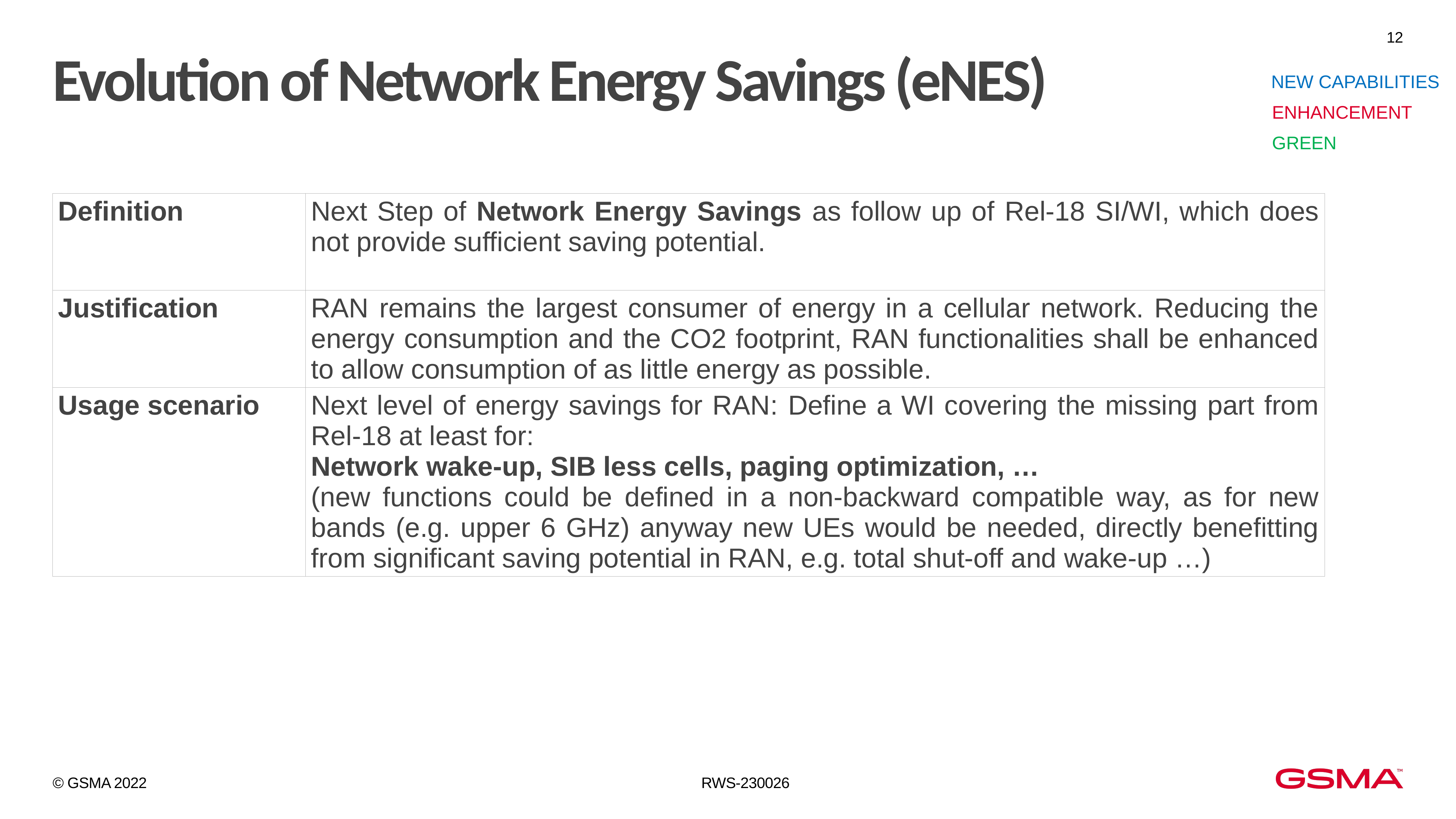

12
# Evolution of Network Energy Savings (eNES)
NEW CAPABILITIES
ENHANCEMENT
GREEN
| Definition | Next Step of Network Energy Savings as follow up of Rel-18 SI/WI, which does not provide sufficient saving potential. |
| --- | --- |
| Justification | RAN remains the largest consumer of energy in a cellular network. Reducing the energy consumption and the CO2 footprint, RAN functionalities shall be enhanced to allow consumption of as little energy as possible. |
| Usage scenario | Next level of energy savings for RAN: Define a WI covering the missing part from Rel-18 at least for: Network wake-up, SIB less cells, paging optimization, … (new functions could be defined in a non-backward compatible way, as for new bands (e.g. upper 6 GHz) anyway new UEs would be needed, directly benefitting from significant saving potential in RAN, e.g. total shut-off and wake-up …) |
© GSMA 2022